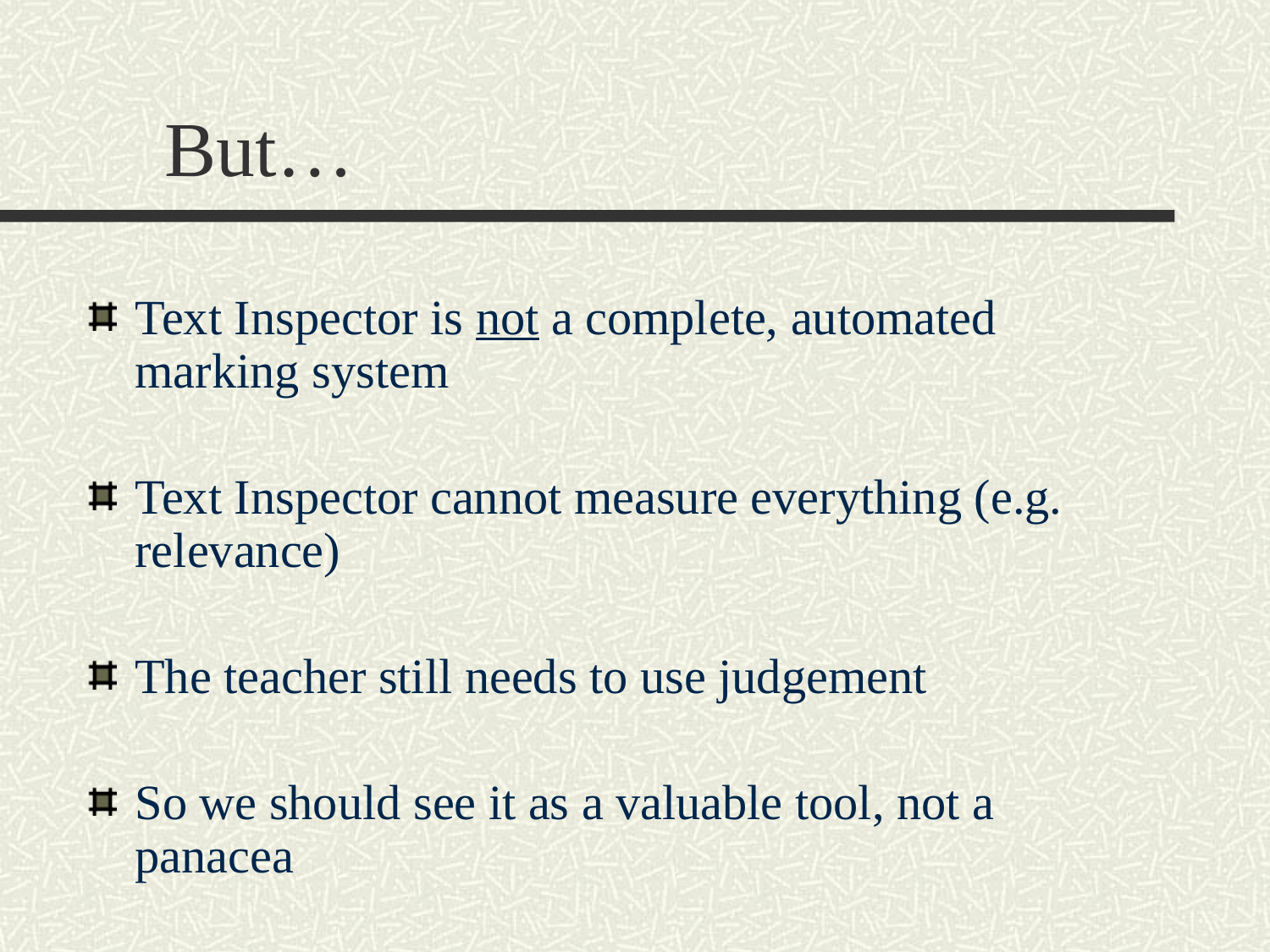

# But…
Text Inspector is not a complete, automated marking system

Text Inspector cannot measure everything (e.g. relevance)

The teacher still needs to use judgement

So we should see it as a valuable tool, not a panacea